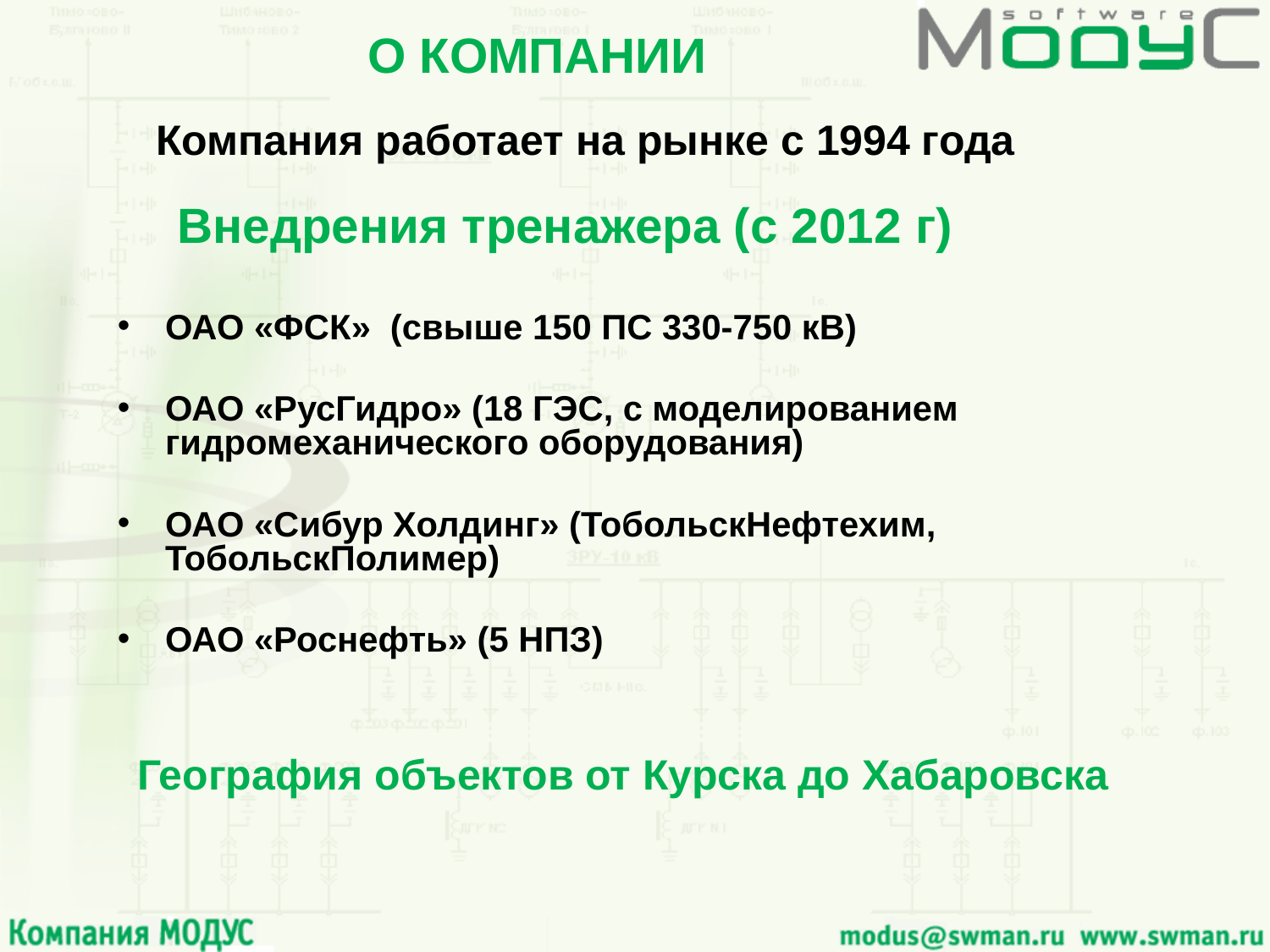

# О КОМПАНИИ
Компания работает на рынке с 1994 года

Внедрения тренажера (с 2012 г)
ОАО «ФСК»  (свыше 150 ПС 330-750 кВ)

ОАО «РусГидро» (18 ГЭС, с моделированием гидромеханического оборудования)

ОАО «Сибур Холдинг» (ТобольскНефтехим, ТобольскПолимер)

ОАО «Роснефть» (5 НПЗ)

География объектов от Курска до Хабаровска